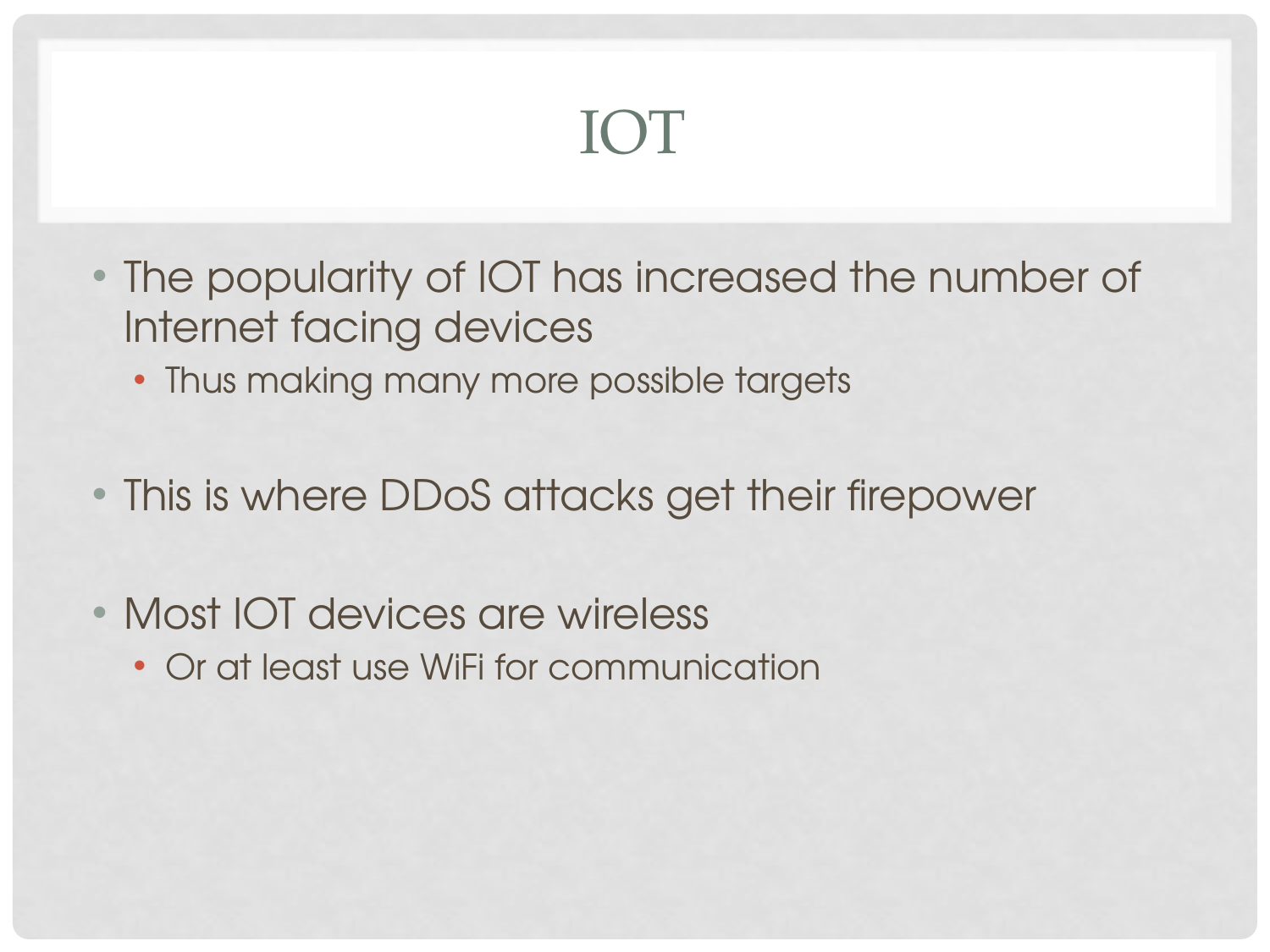

# IOT
The popularity of IOT has increased the number of Internet facing devices
Thus making many more possible targets

This is where DDoS attacks get their firepower

Most IOT devices are wireless
Or at least use WiFi for communication